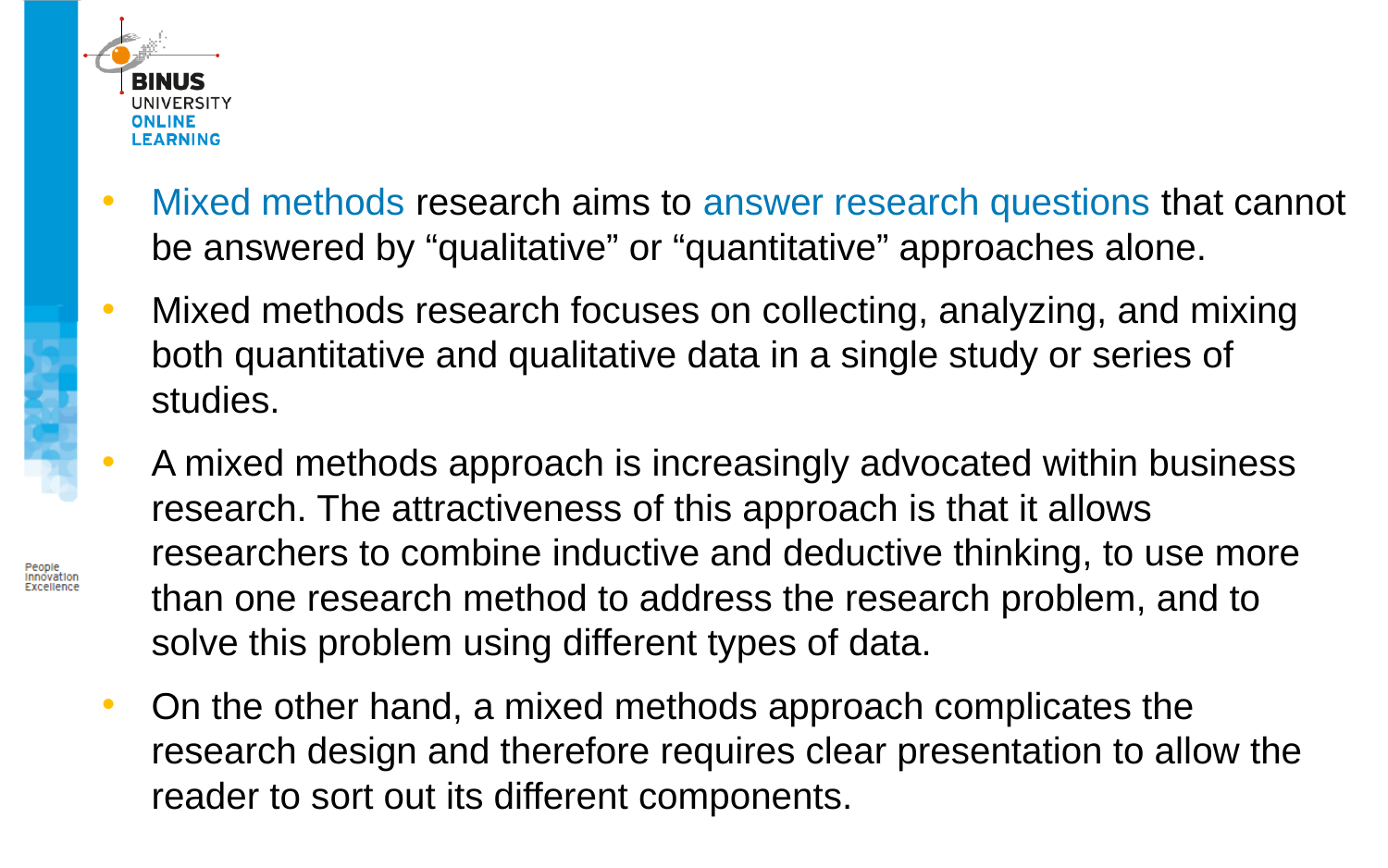

Mixed methods research aims to answer research questions that cannot be answered by “qualitative” or “quantitative” approaches alone.
Mixed methods research focuses on collecting, analyzing, and mixing both quantitative and qualitative data in a single study or series of studies.
A mixed methods approach is increasingly advocated within business research. The attractiveness of this approach is that it allows researchers to combine inductive and deductive thinking, to use more than one research method to address the research problem, and to solve this problem using different types of data.
On the other hand, a mixed methods approach complicates the research design and therefore requires clear presentation to allow the reader to sort out its different components.